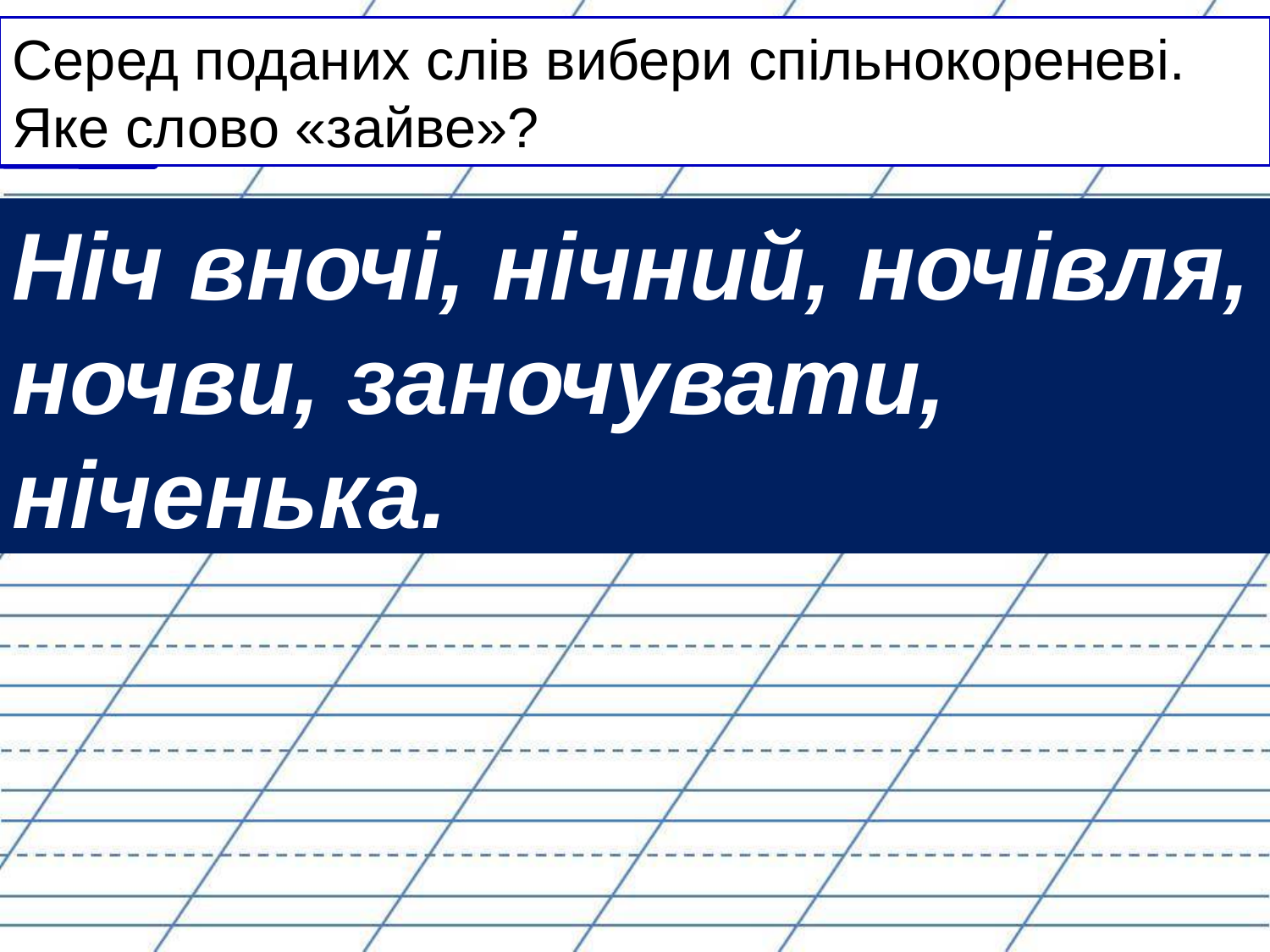

Серед поданих слів вибери спільнокореневі. Яке слово «зайве»?
Ніч вночі, нічний, ночівля, ночви, заночувати, ніченька.